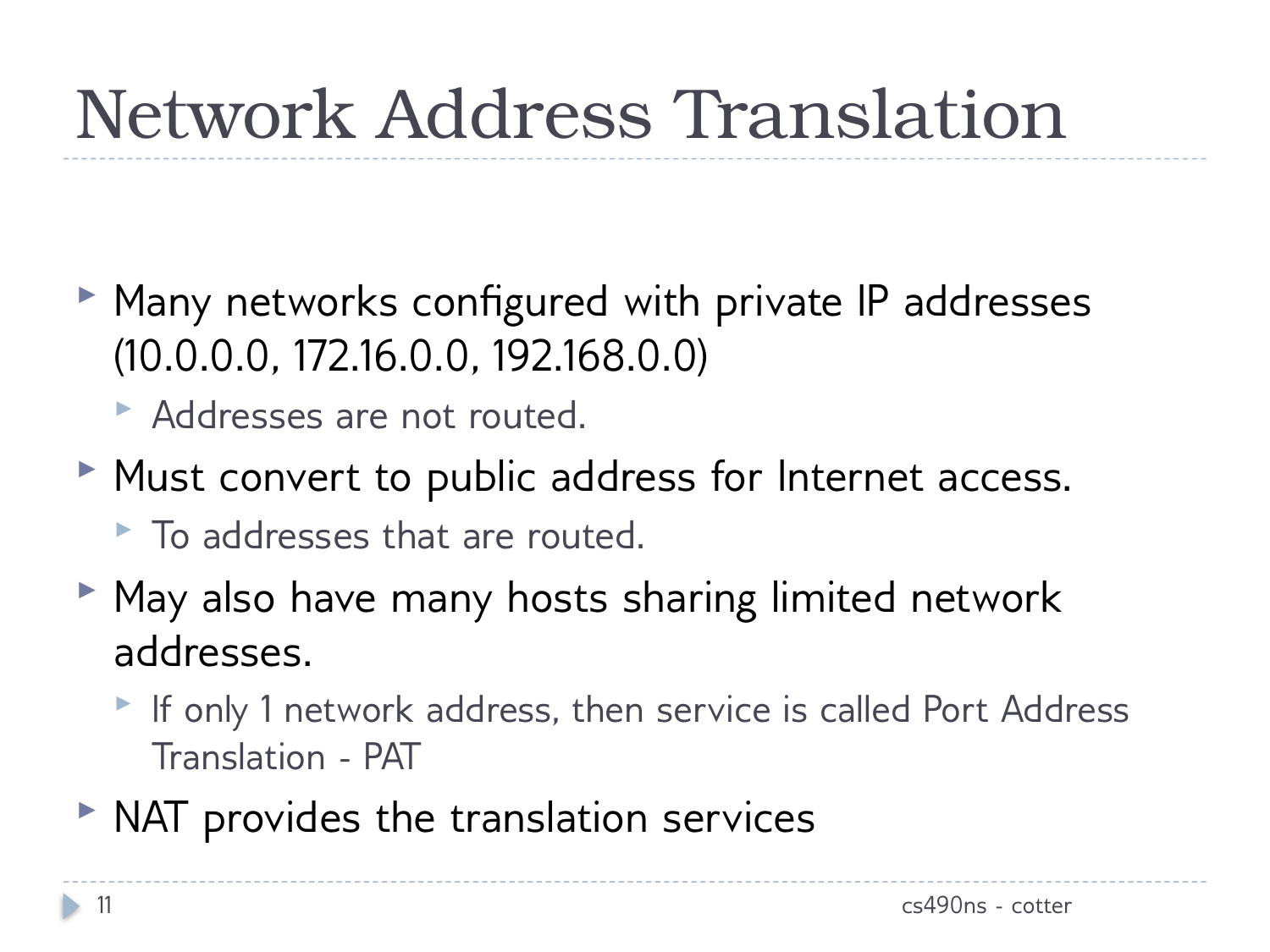

# Network Address Translation
Many networks configured with private IP addresses (10.0.0.0, 172.16.0.0, 192.168.0.0)
Addresses are not routed.
Must convert to public address for Internet access.
To addresses that are routed.
May also have many hosts sharing limited network addresses.
If only 1 network address, then service is called Port Address Translation - PAT
NAT provides the translation services
11
cs490ns - cotter